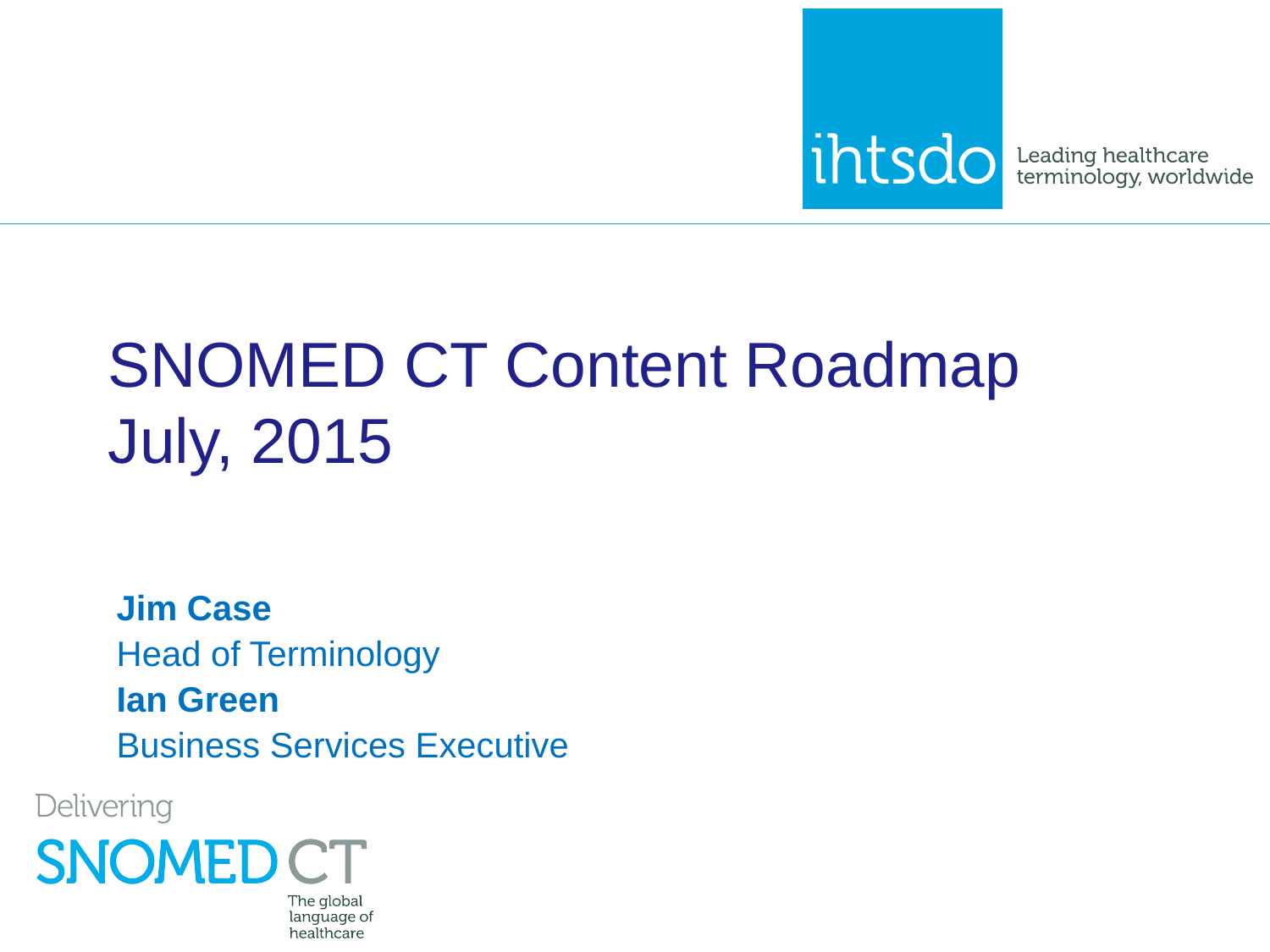

# SNOMED CT Content Roadmap July, 2015

Jim Case
Head of Terminology
Ian Green
Business Services Executive